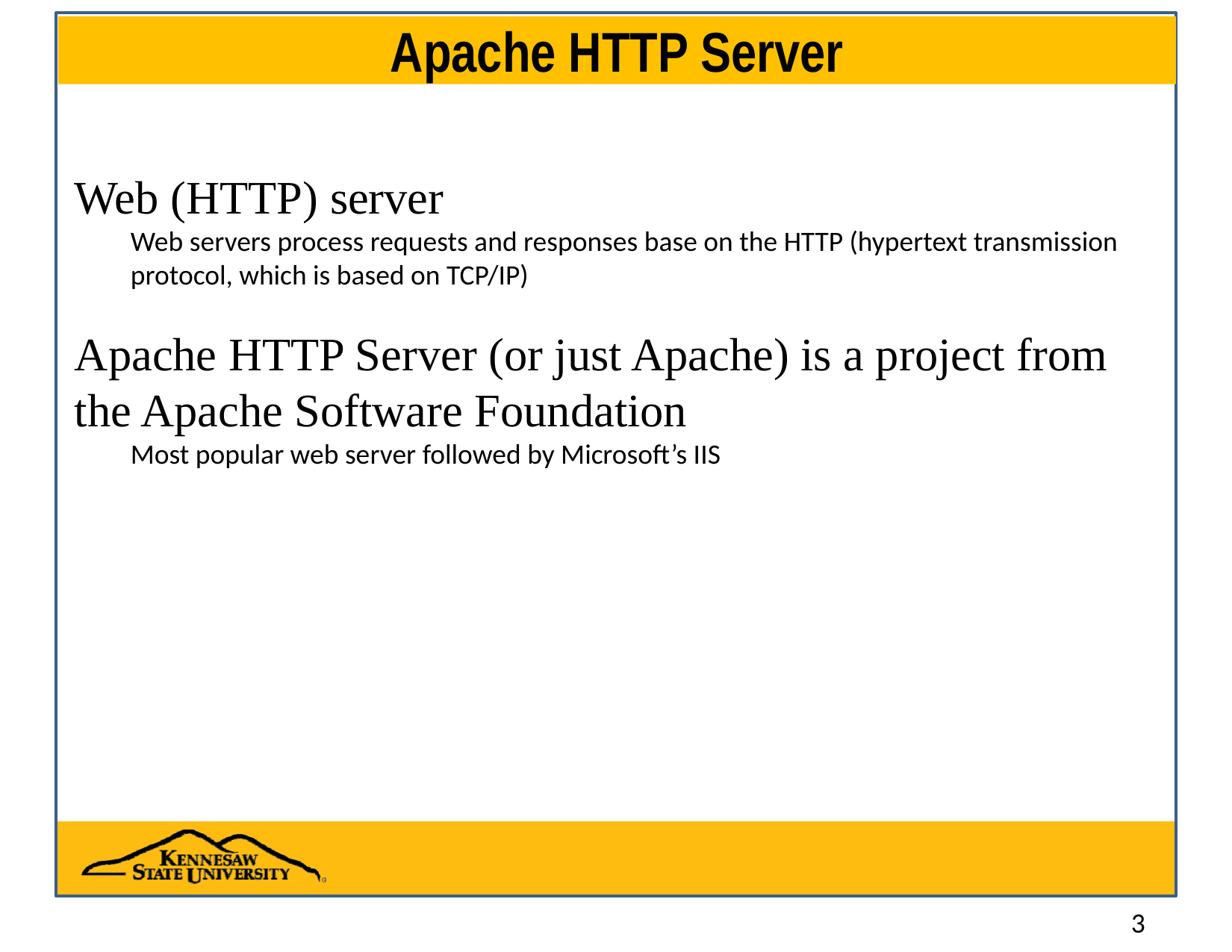

# Apache HTTP Server
Web (HTTP) server
Web servers process requests and responses base on the HTTP (hypertext transmission protocol, which is based on TCP/IP)

Apache HTTP Server (or just Apache) is a project from the Apache Software Foundation
Most popular web server followed by Microsoft’s IIS